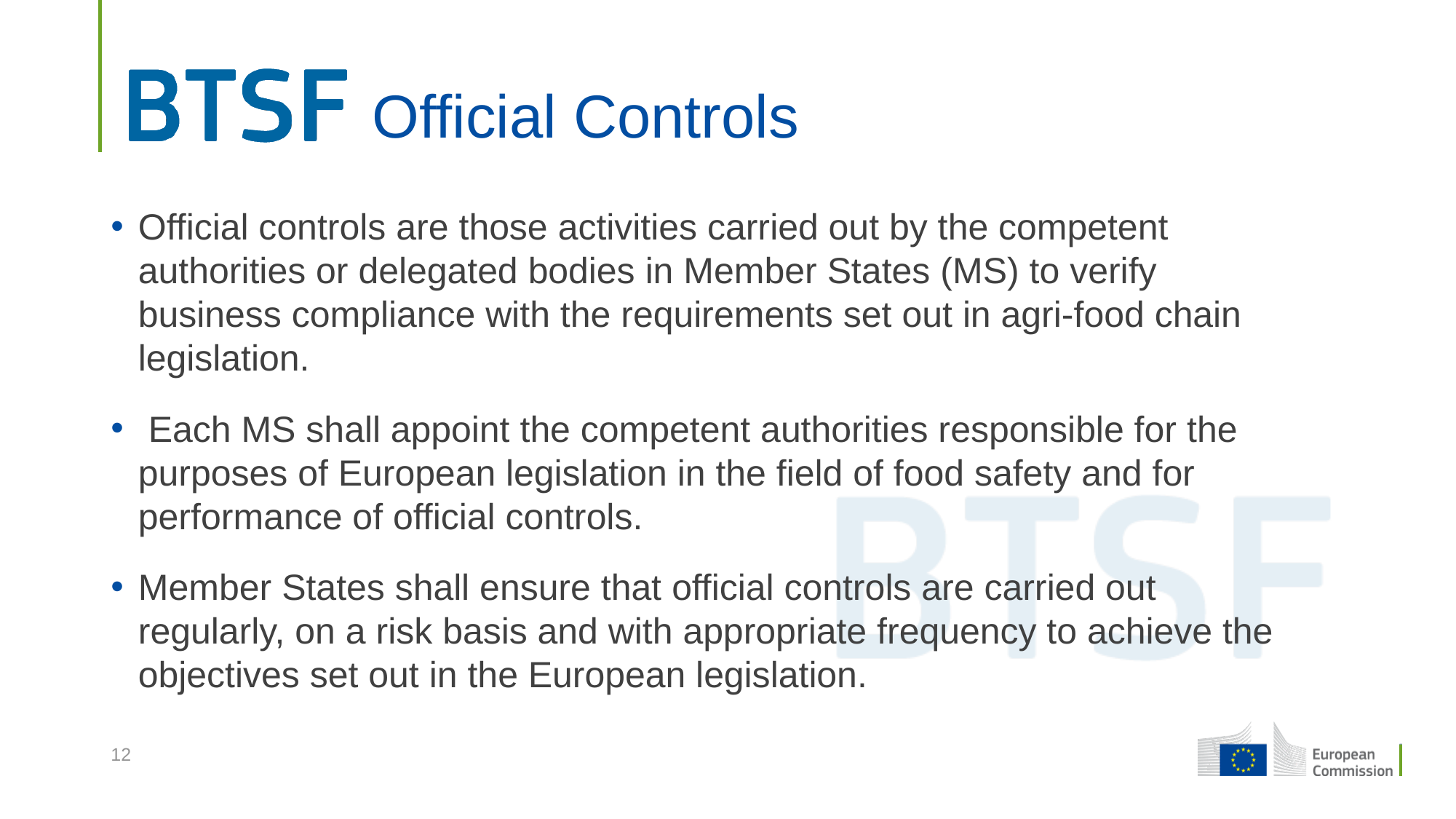

# Official Controls
Official controls are those activities carried out by the competent authorities or delegated bodies in Member States (MS) to verify business compliance with the requirements set out in agri-food chain legislation.
 Each MS shall appoint the competent authorities responsible for the purposes of European legislation in the field of food safety and for performance of official controls.
Member States shall ensure that official controls are carried out regularly, on a risk basis and with appropriate frequency to achieve the objectives set out in the European legislation.

12